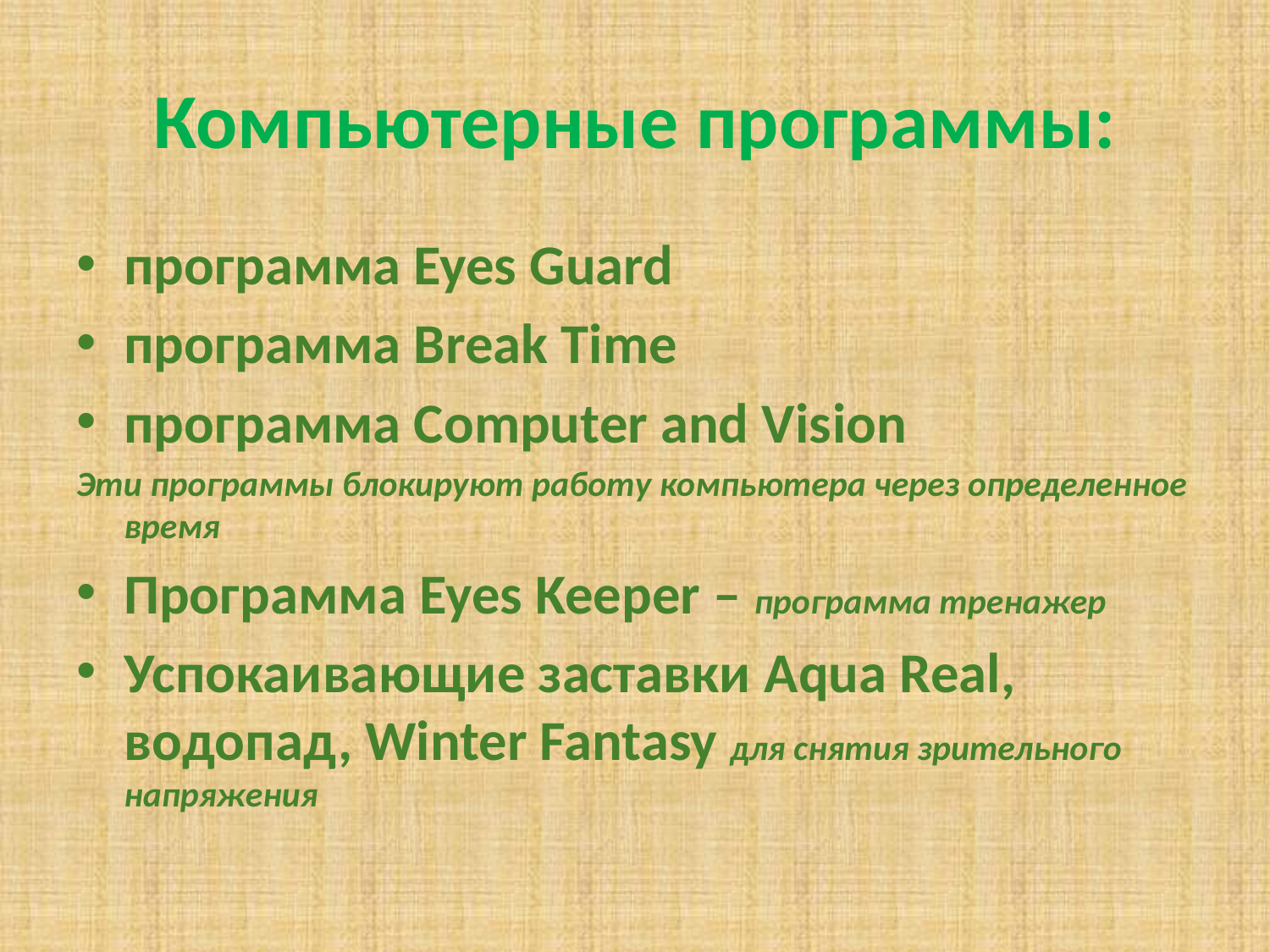

# Компьютерные программы:
программа Eyes Guard
программа Break Time
программа Computer and Vision
Эти программы блокируют работу компьютера через определенное время
Программа Eyes Keeper – программа тренажер
Успокаивающие заставки Aqua Real, водопад, Winter Fantasy для снятия зрительного напряжения